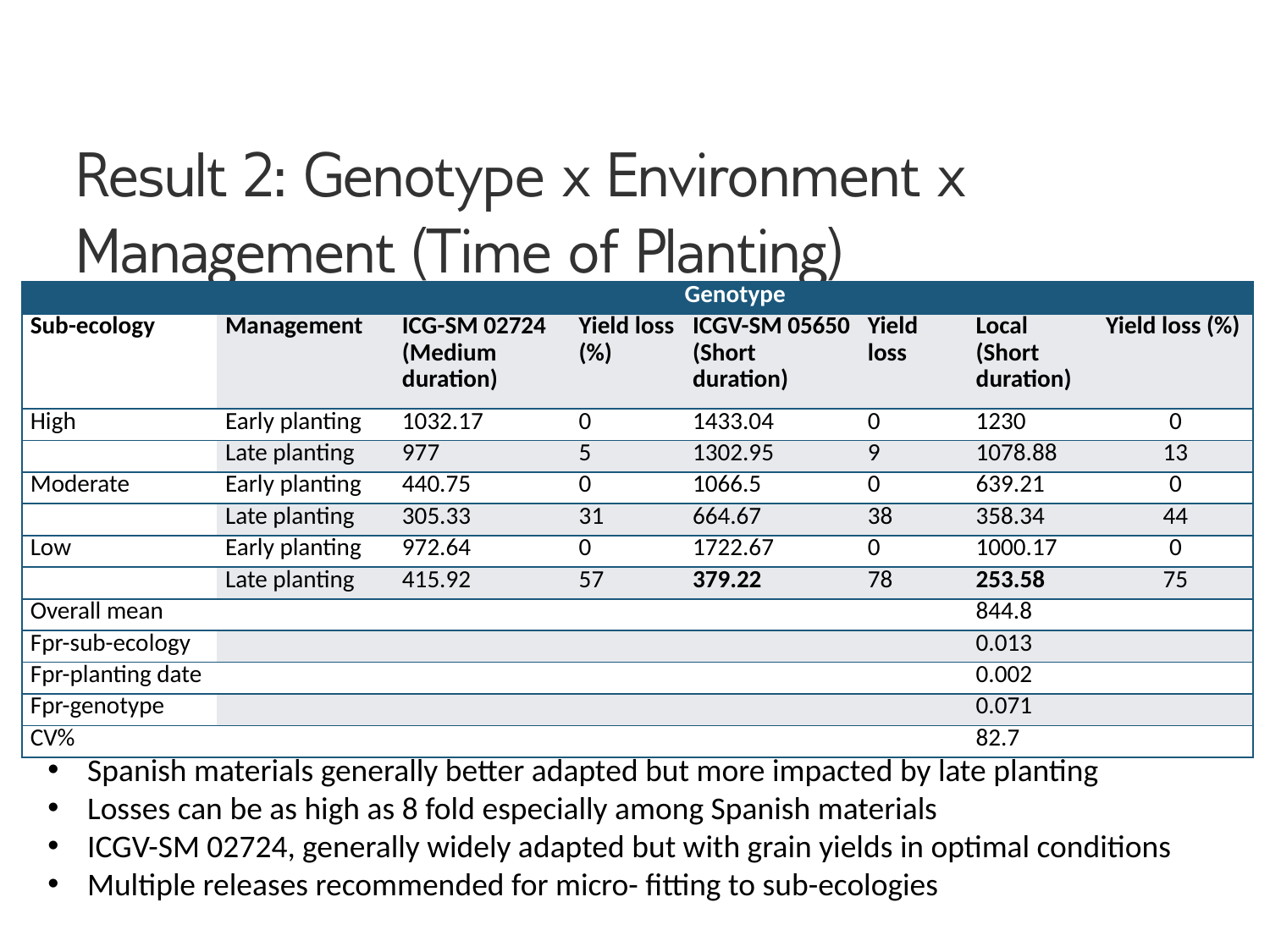

# Result 2: Genotype x Environment x Management (Time of Planting)
|  | Genotype |  |  |  |  |  |  |
| --- | --- | --- | --- | --- | --- | --- | --- |
| Sub-ecology | Management | ICG-SM 02724 (Medium duration) | Yield loss (%) | ICGV-SM 05650 (Short duration) | Yield loss | Local (Short duration) | Yield loss (%) |
| High | Early planting | 1032.17 | 0 | 1433.04 | 0 | 1230 | 0 |
|  | Late planting | 977 | 5 | 1302.95 | 9 | 1078.88 | 13 |
| Moderate | Early planting | 440.75 | 0 | 1066.5 | 0 | 639.21 | 0 |
|  | Late planting | 305.33 | 31 | 664.67 | 38 | 358.34 | 44 |
| Low | Early planting | 972.64 | 0 | 1722.67 | 0 | 1000.17 | 0 |
|  | Late planting | 415.92 | 57 | 379.22 | 78 | 253.58 | 75 |
| Overall mean |  |  |  |  |  | 844.8 |  |
| Fpr-sub-ecology |  |  |  |  |  | 0.013 |  |
| Fpr-planting date |  |  |  |  |  | 0.002 |  |
| Fpr-genotype |  |  |  |  |  | 0.071 |  |
| CV% |  |  |  |  |  | 82.7 |  |
Spanish materials generally better adapted but more impacted by late planting
Losses can be as high as 8 fold especially among Spanish materials
ICGV-SM 02724, generally widely adapted but with grain yields in optimal conditions
Multiple releases recommended for micro- fitting to sub-ecologies